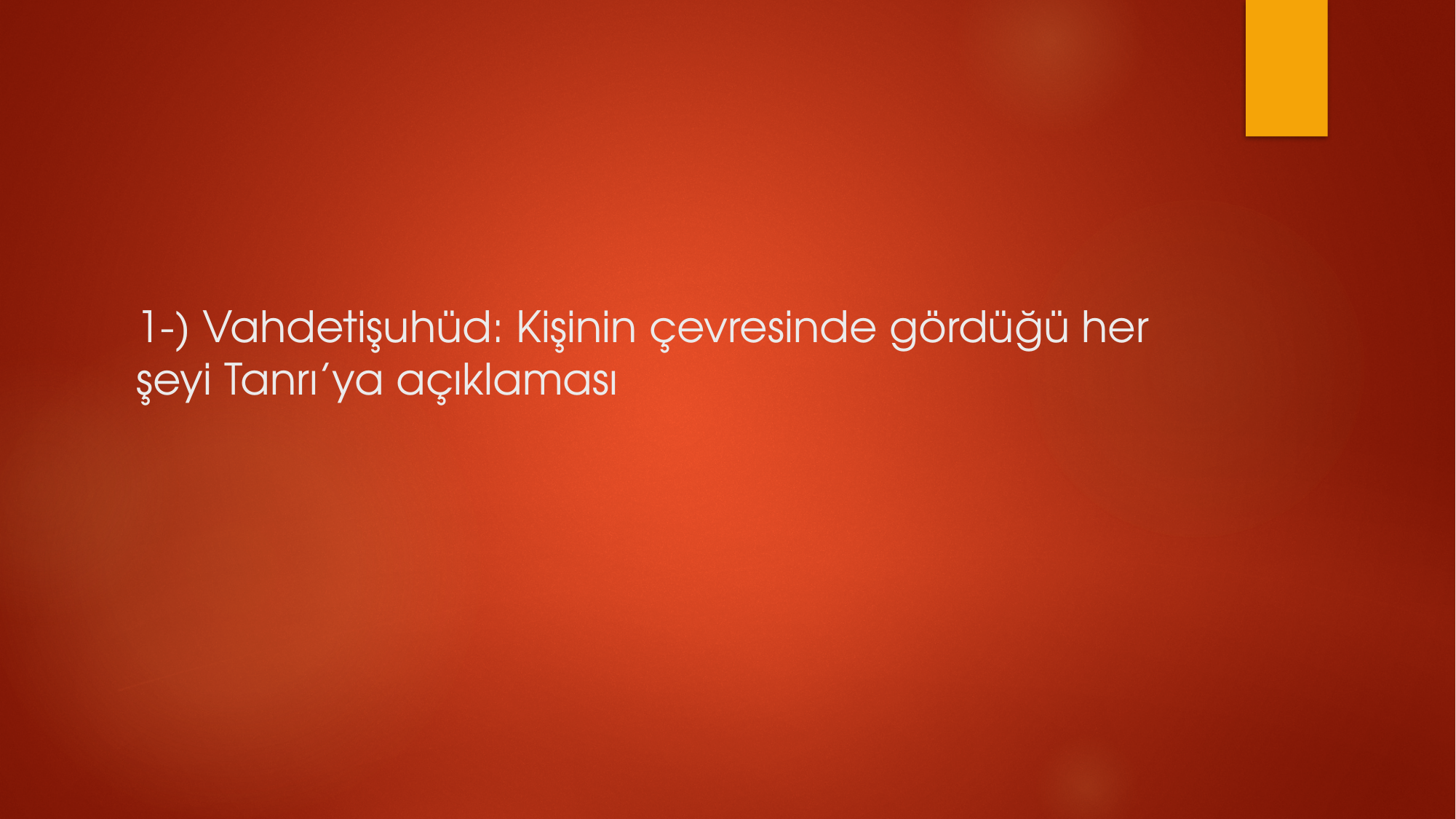

# 1-) Vahdetişuhüd: Kişinin çevresinde gördüğü her şeyi Tanrı’ya açıklaması